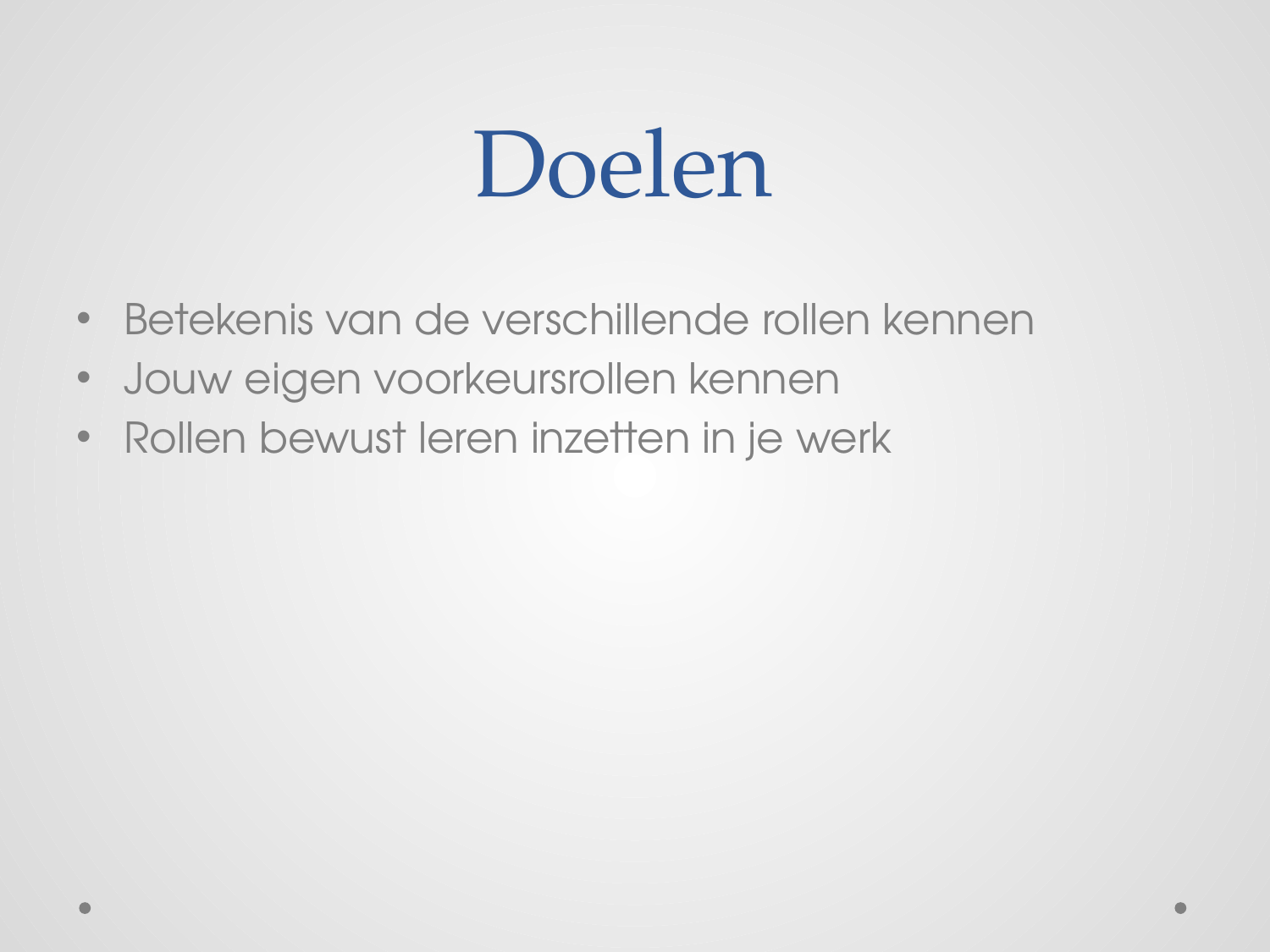

# Doelen
Betekenis van de verschillende rollen kennen
Jouw eigen voorkeursrollen kennen
Rollen bewust leren inzetten in je werk